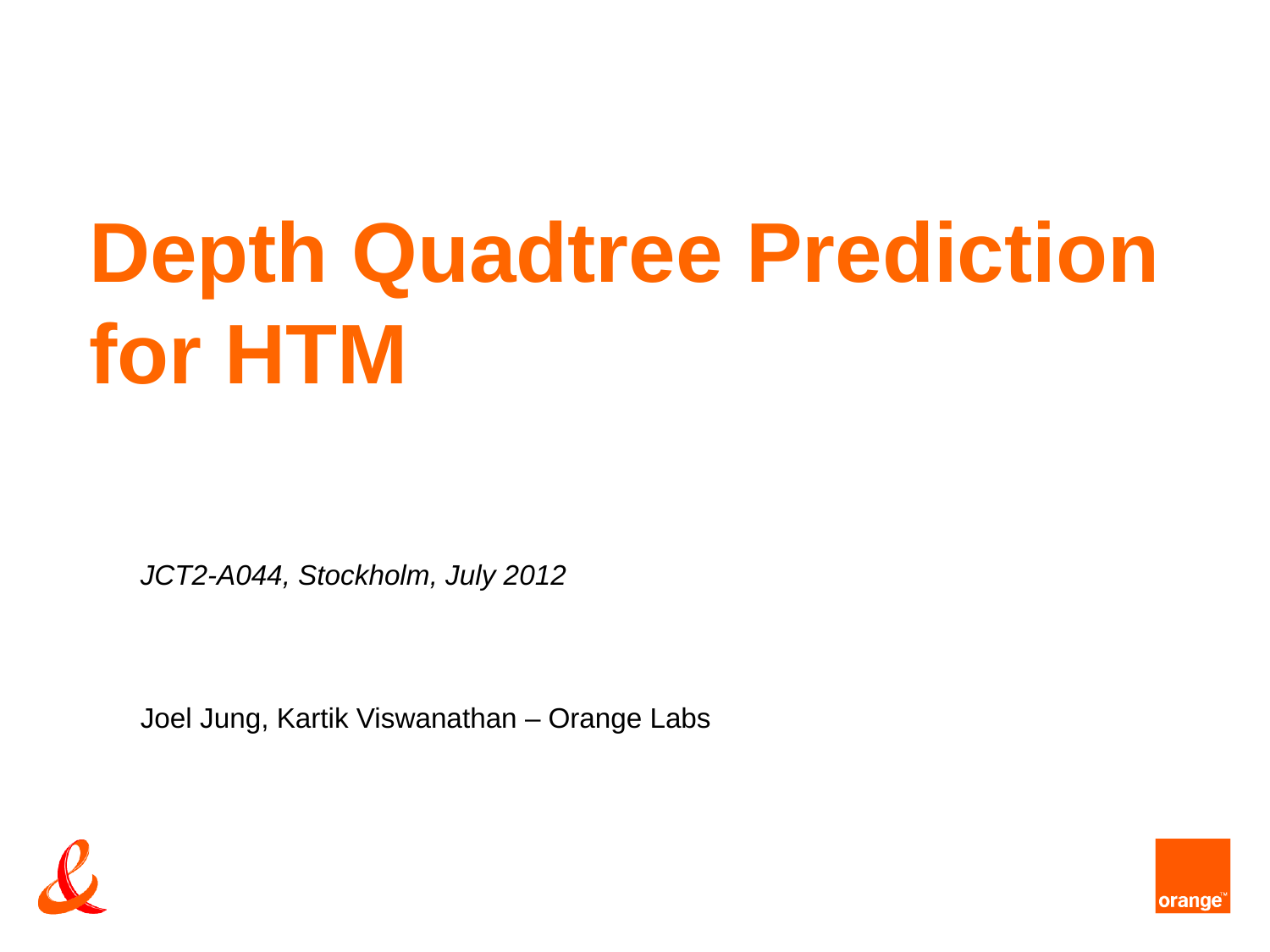

# Depth Quadtree Prediction for HTM
JCT2-A044, Stockholm, July 2012

Joel Jung, Kartik Viswanathan – Orange Labs